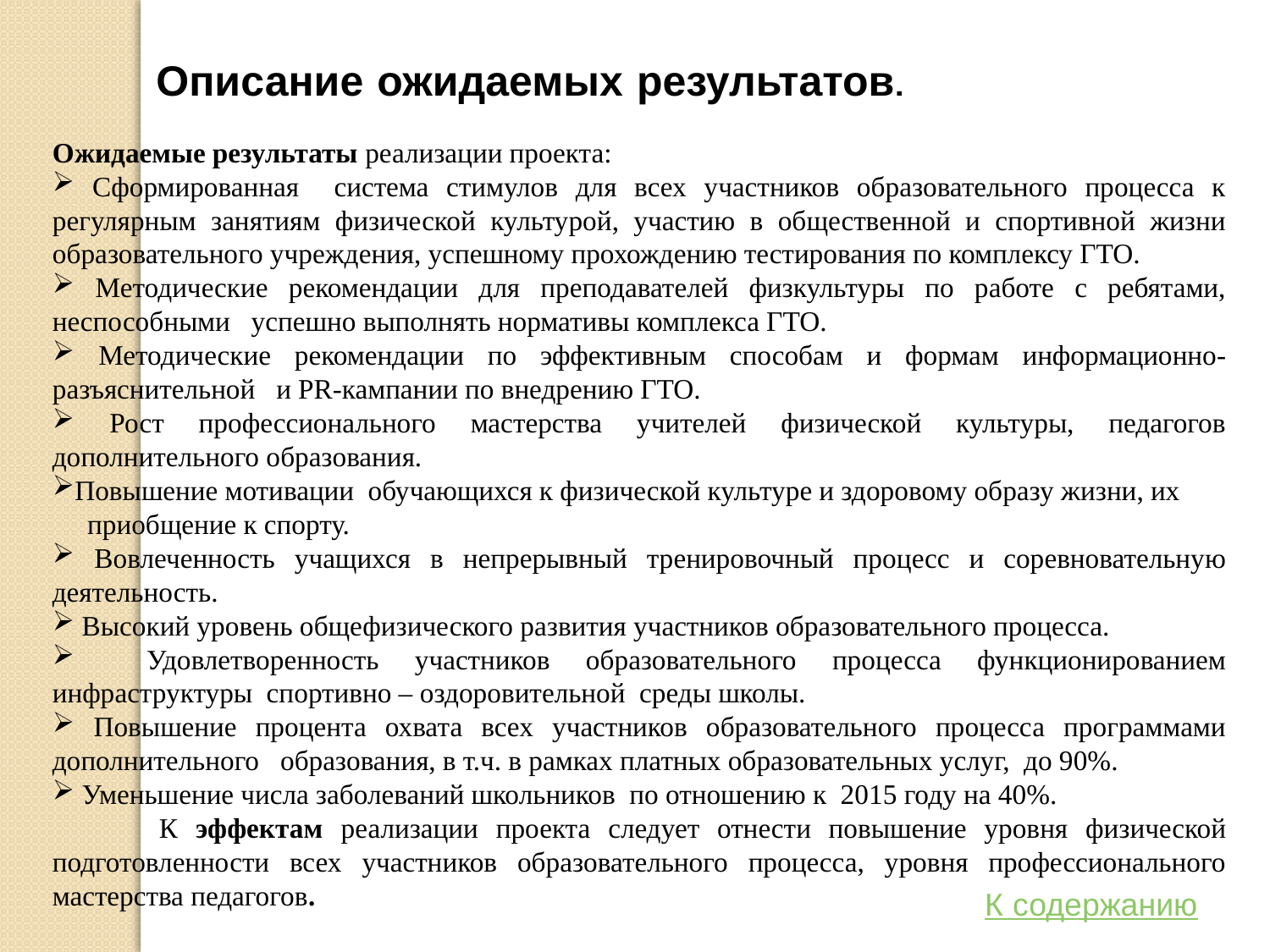

Описание ожидаемых результатов.

Ожидаемые результаты реализации проекта:
 Сформированная  система стимулов для всех участников образовательного процесса к регулярным занятиям физической культурой, участию в общественной и спортивной жизни образовательного учреждения, успешному прохождению тестирования по комплексу ГТО.
 Методические рекомендации для преподавателей физкультуры по работе с ребятами, неспособными   успешно выполнять нормативы комплекса ГТО.
 Методические рекомендации по эффективным способам и формам информационно-разъяснительной   и PR-кампании по внедрению ГТО.
 Рост профессионального мастерства учителей физической культуры, педагогов дополнительного образования.
Повышение мотивации  обучающихся к физической культуре и здоровому образу жизни, их
     приобщение к спорту.
 Вовлеченность учащихся в непрерывный тренировочный процесс и соревновательную деятельность.
 Высокий уровень общефизического развития участников образовательного процесса.
  Удовлетворенность участников образовательного процесса функционированием инфраструктуры  спортивно – оздоровительной  среды школы.
 Повышение процента охвата всех участников образовательного процесса программами дополнительного   образования, в т.ч. в рамках платных образовательных услуг,  до 90%.
 Уменьшение числа заболеваний школьников  по отношению к  2015 году на 40%.
      К эффектам реализации проекта следует отнести повышение уровня физической подготовленности всех участников образовательного процесса, уровня профессионального мастерства педагогов.

К содержанию